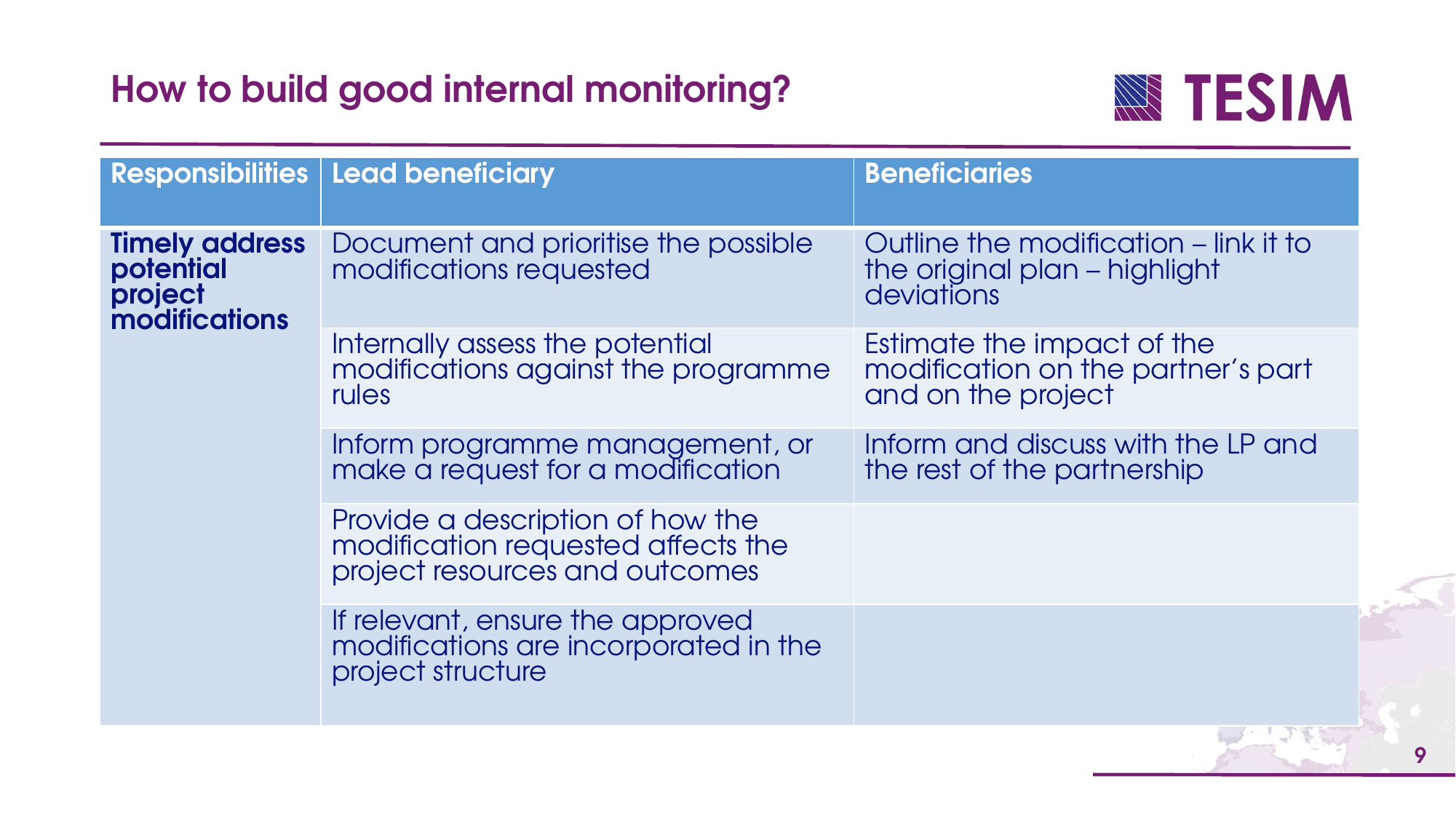

How to build good internal monitoring?
| Responsibilities | Lead beneficiary | Beneficiaries |
| --- | --- | --- |
| Timely address potential project modifications | Document and prioritise the possible modifications requested | Outline the modification – link it to the original plan – highlight deviations |
|  | Internally assess the potential modifications against the programme rules | Estimate the impact of the modification on the partner’s part and on the project |
|  | Inform programme management, or make a request for a modification | Inform and discuss with the LP and the rest of the partnership |
|  | Provide a description of how the modification requested affects the project resources and outcomes |  |
|  | If relevant, ensure the approved modifications are incorporated in the project structure |  |